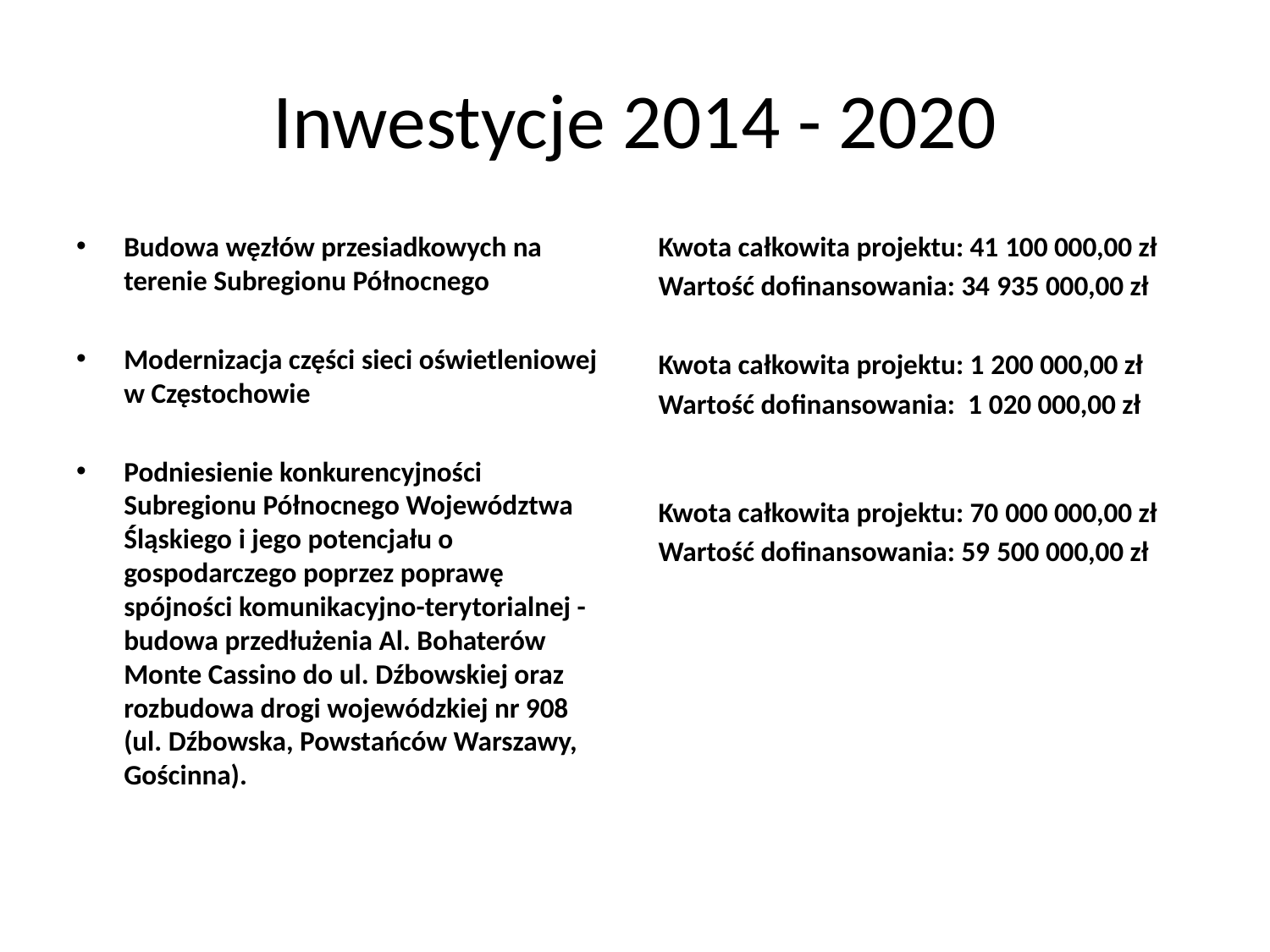

# Inwestycje 2014 - 2020
Budowa węzłów przesiadkowych na terenie Subregionu Północnego

Modernizacja części sieci oświetleniowej w Częstochowie

Podniesienie konkurencyjności Subregionu Północnego Województwa Śląskiego i jego potencjału o gospodarczego poprzez poprawę spójności komunikacyjno-terytorialnej - budowa przedłużenia Al. Bohaterów Monte Cassino do ul. Dźbowskiej oraz rozbudowa drogi wojewódzkiej nr 908 (ul. Dźbowska, Powstańców Warszawy, Gościnna).

Kwota całkowita projektu: 41 100 000,00 zł
Wartość dofinansowania: 34 935 000,00 zł

Kwota całkowita projektu: 1 200 000,00 zł
Wartość dofinansowania:  1 020 000,00 zł

Kwota całkowita projektu: 70 000 000,00 zł
Wartość dofinansowania: 59 500 000,00 zł